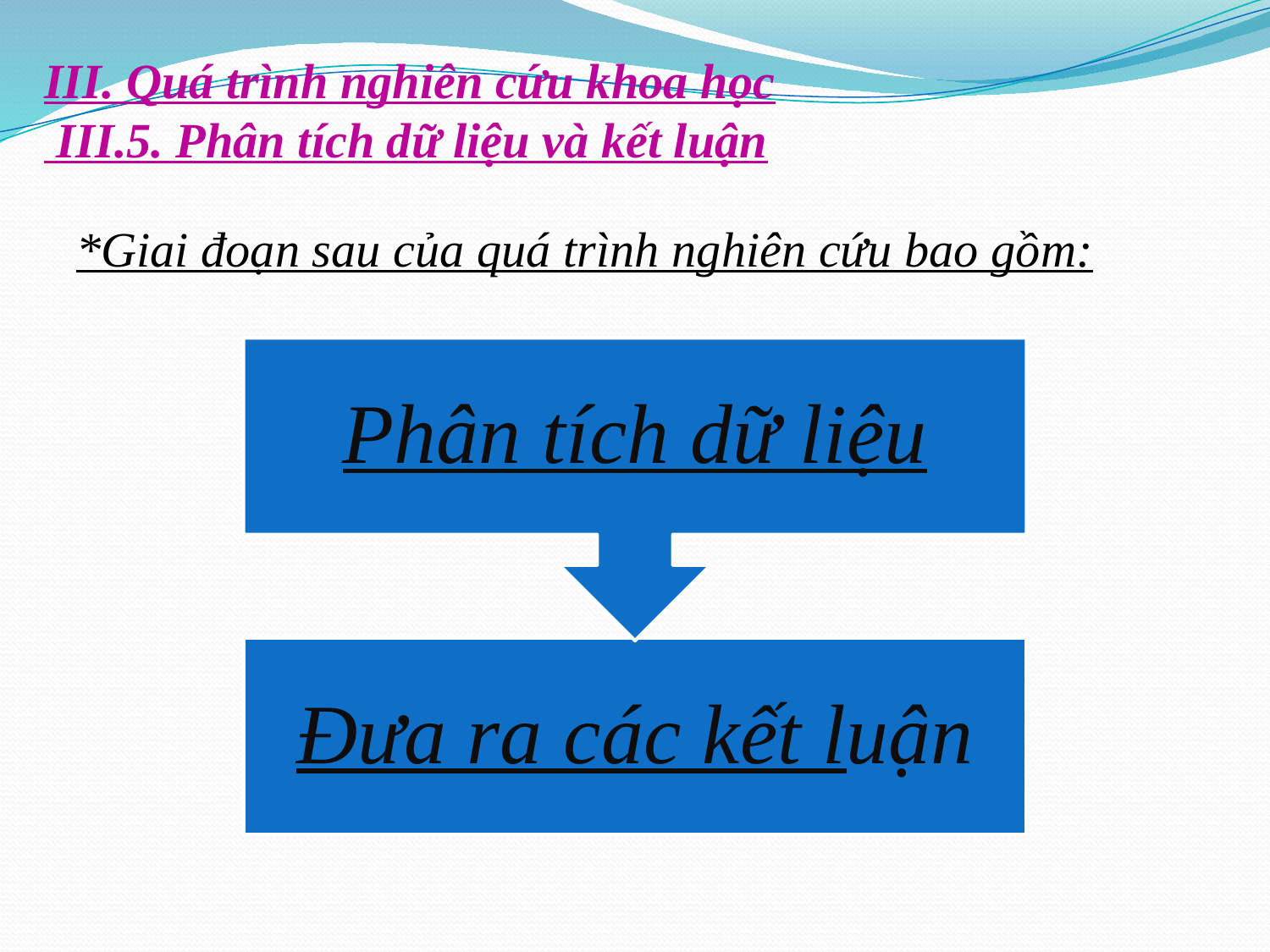

III. Quá trình nghiên cứu khoa học
 III.5. Phân tích dữ liệu và kết luận

*Giai đoạn sau của quá trình nghiên cứu bao gồm:

Đưa ra các kết luận
Phân tích dữ liệu